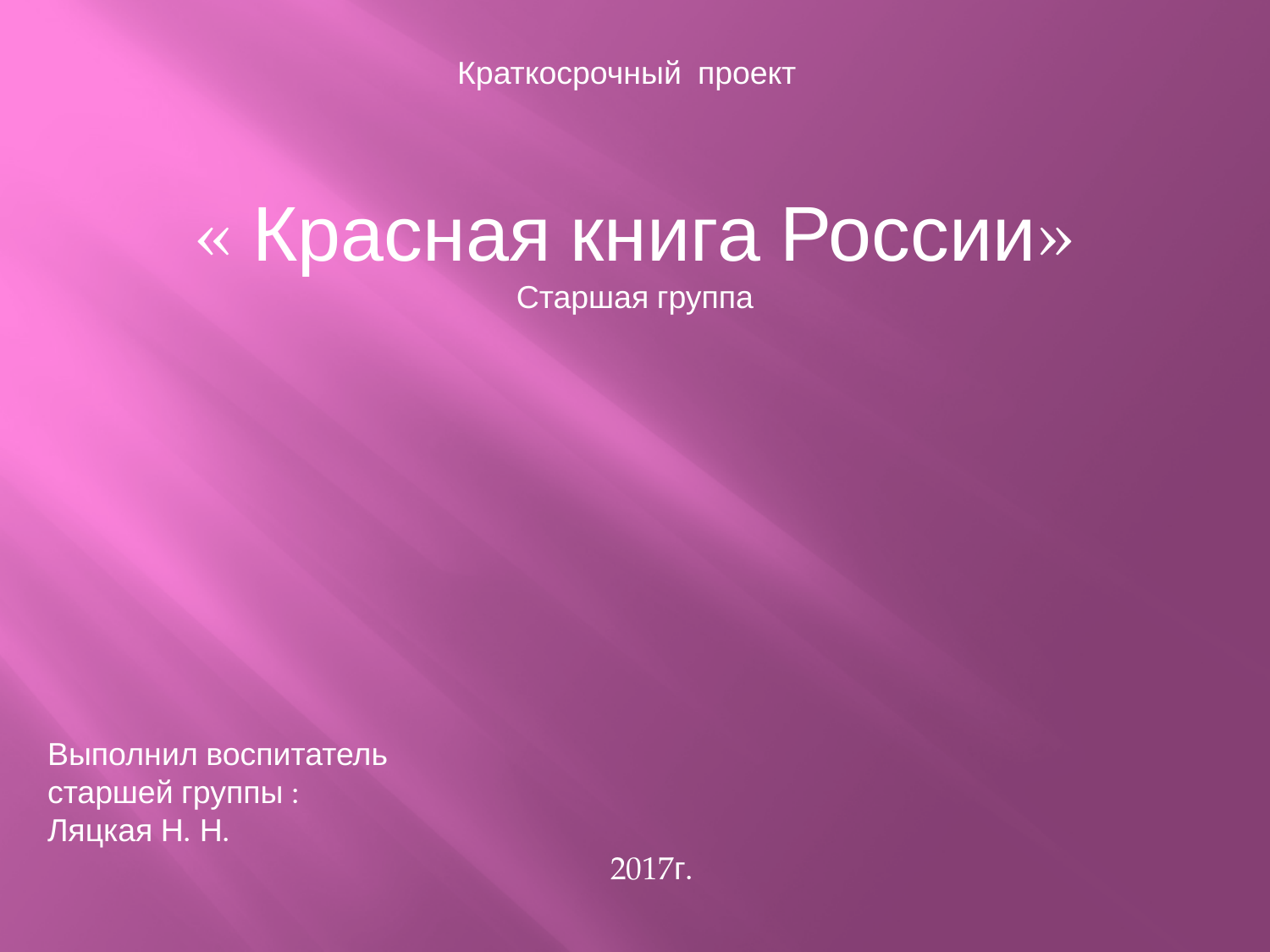

Краткосрочный  проект

« Красная книга России»
Старшая группа

Выполнил воспитатель
старшей группы :
Ляцкая Н. Н.
                                                                      2017г.